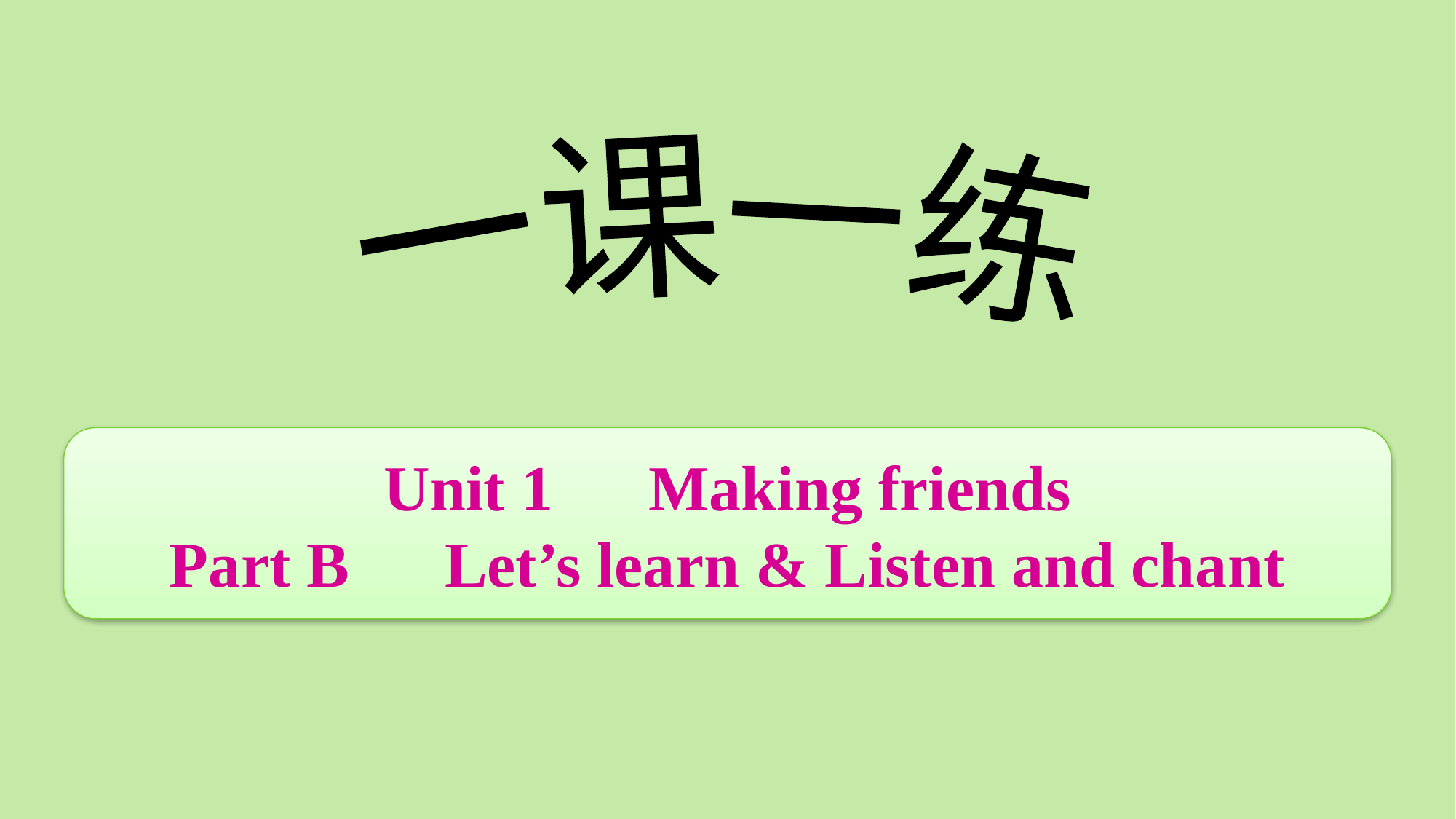

Unit 1　Making friends
Part B　Let’s learn & Listen and chant